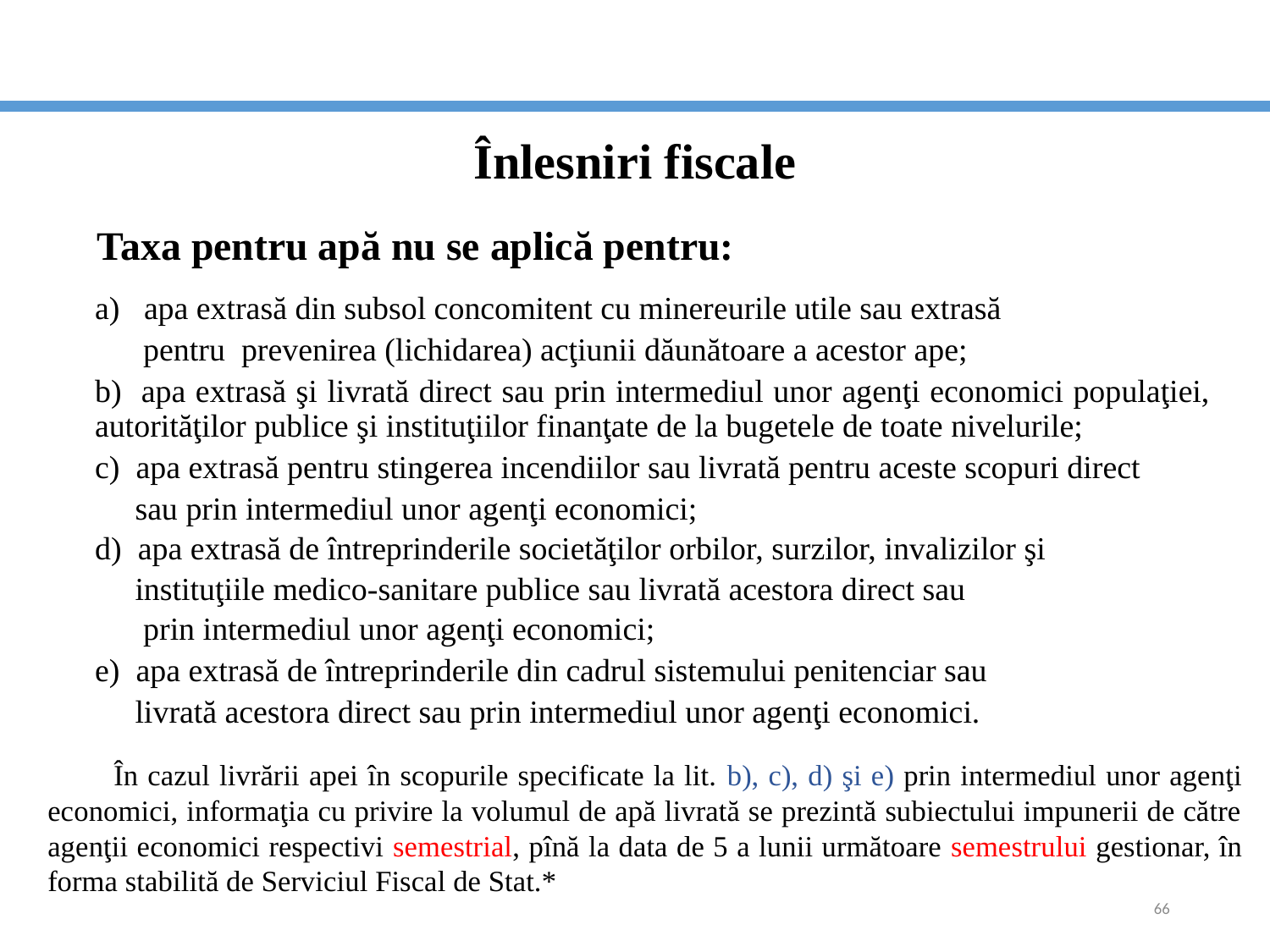

# Înlesniri fiscale
      Taxa pentru apă nu se aplică pentru:

a)   apa extrasă din subsol concomitent cu minereurile utile sau extrasă
      pentru  prevenirea (lichidarea) acţiunii dăunătoare a acestor ape;
b)  apa extrasă şi livrată direct sau prin intermediul unor agenţi economici populaţiei, 	autorităţilor publice şi instituţiilor finanţate de la bugetele de toate nivelurile;
c)  apa extrasă pentru stingerea incendiilor sau livrată pentru aceste scopuri direct
     sau prin intermediul unor agenţi economici;
d)  apa extrasă de întreprinderile societăţilor orbilor, surzilor, invalizilor şi
     instituţiile medico-sanitare publice sau livrată acestora direct sau
      prin intermediul unor agenţi economici;
e)  apa extrasă de întreprinderile din cadrul sistemului penitenciar sau
     livrată acestora direct sau prin intermediul unor agenţi economici.

       În cazul livrării apei în scopurile specificate la lit. b), c), d) şi e) prin intermediul unor agenţi economici, informaţia cu privire la volumul de apă livrată se prezintă subiectului impunerii de către agenţii economici respectivi semestrial, pînă la data de 5 a lunii următoare semestrului gestionar, în forma stabilită de Serviciul Fiscal de Stat.*

66